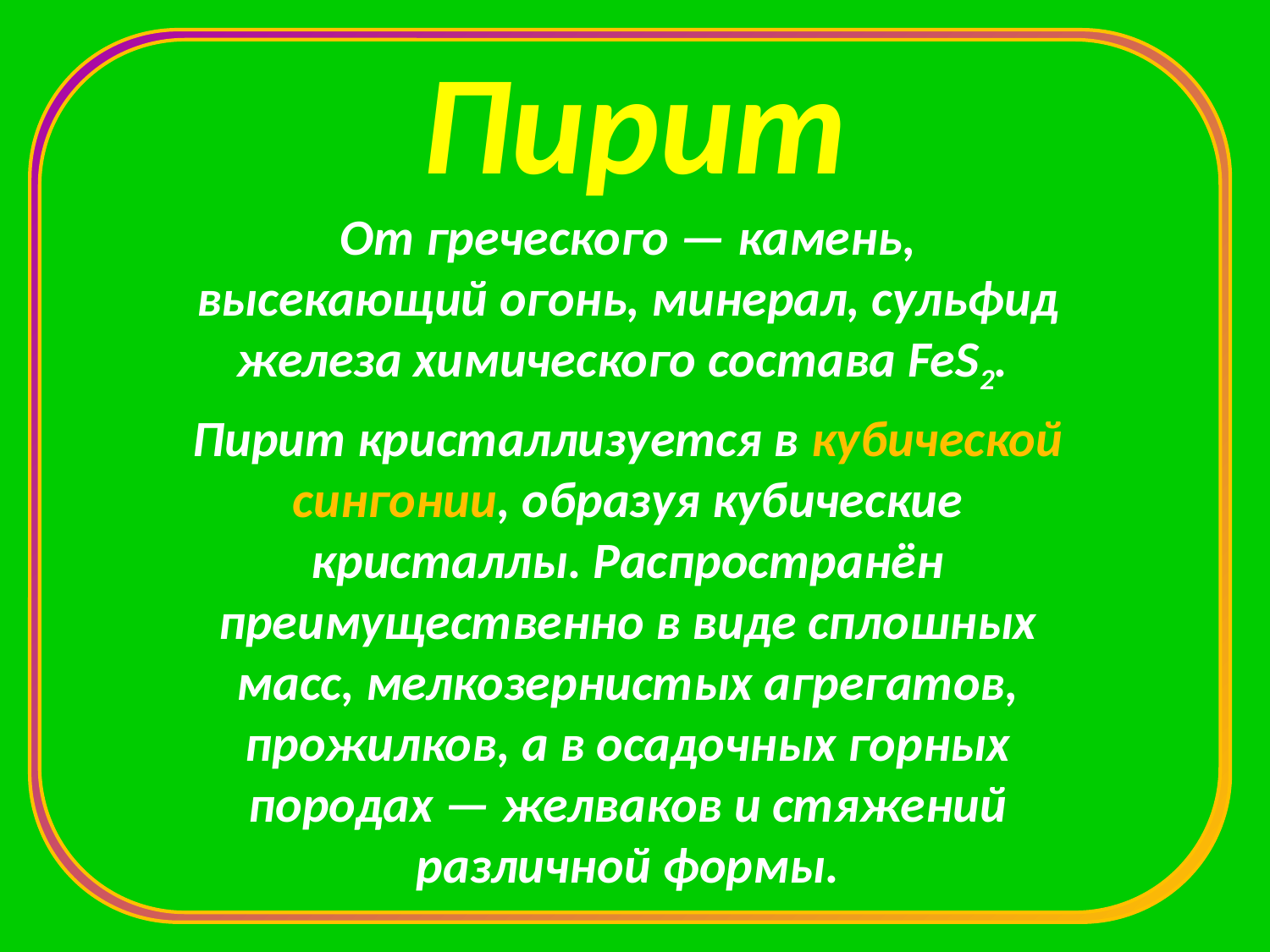

# Пирит
От греческого — камень, высекающий огонь, минерал, сульфид железа химического состава FeS2.
Пирит кристаллизуется в кубической сингонии, образуя кубические кристаллы. Распространён преимущественно в виде сплошных масс, мелкозернистых агрегатов, прожилков, а в осадочных горных породах — желваков и стяжений различной формы.